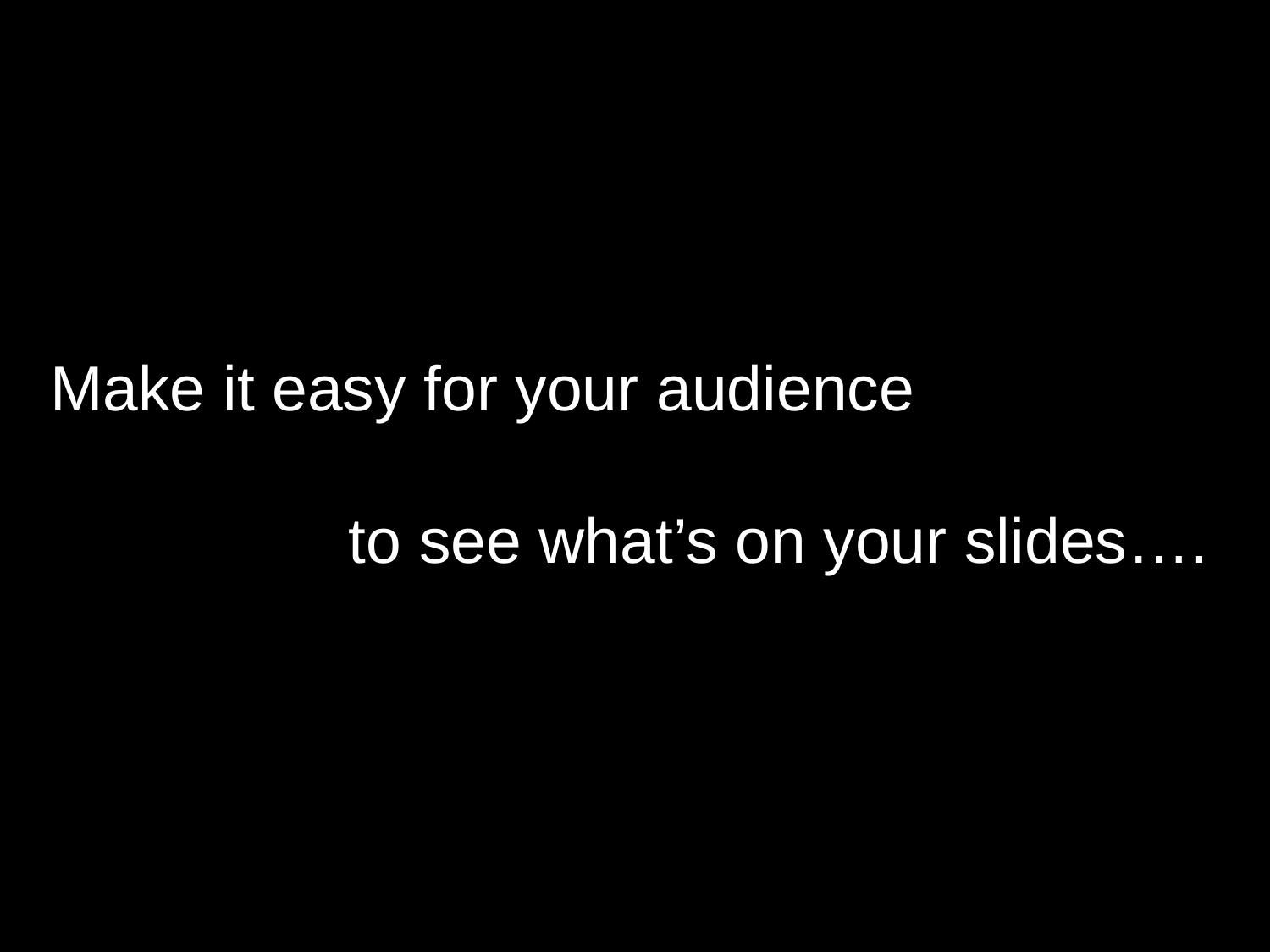

Make it easy for your audience

                 to see what’s on your slides….